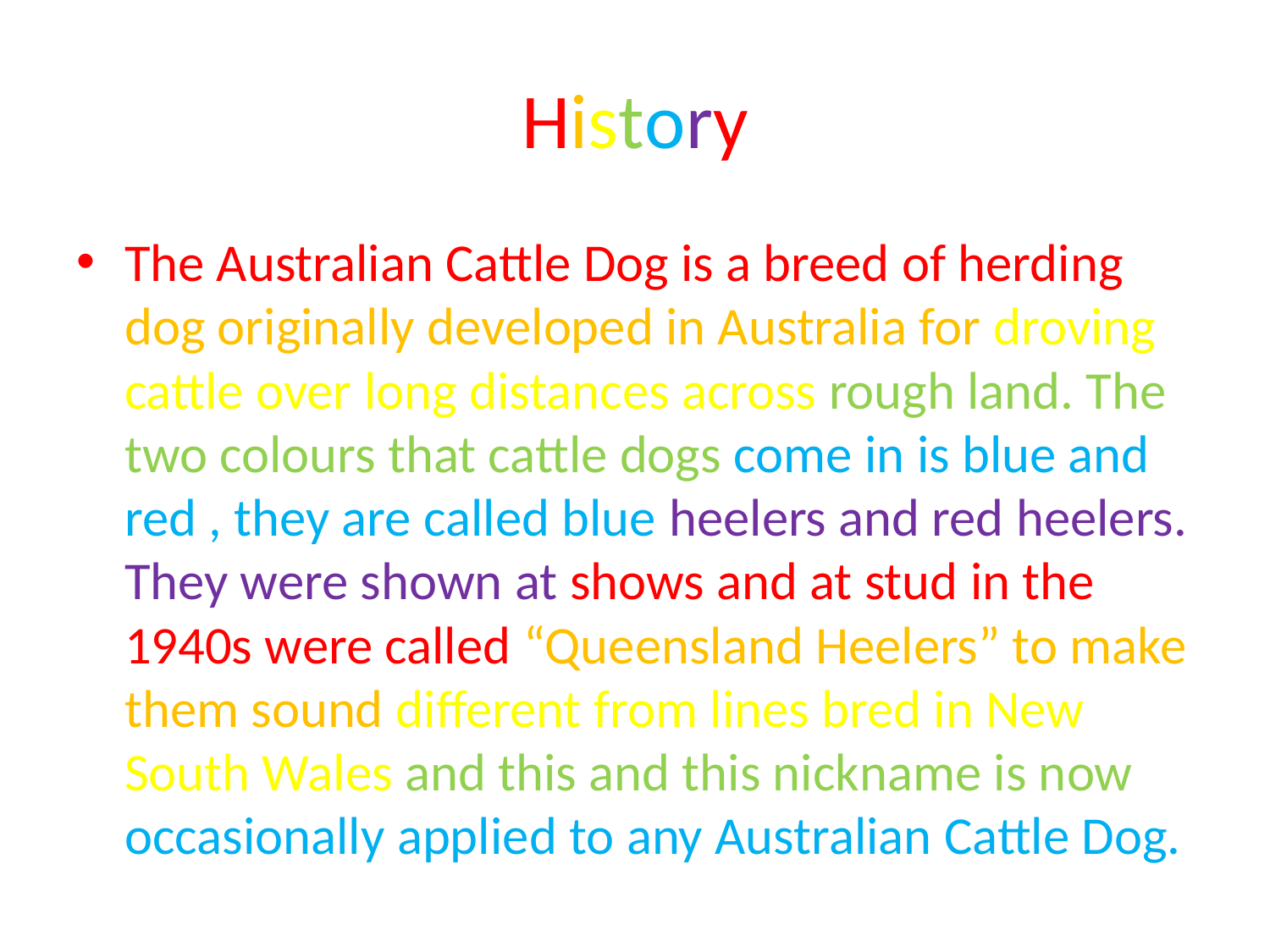

# History
The Australian Cattle Dog is a breed of herding dog originally developed in Australia for droving cattle over long distances across rough land. The two colours that cattle dogs come in is blue and red , they are called blue heelers and red heelers. They were shown at shows and at stud in the 1940s were called “Queensland Heelers” to make them sound different from lines bred in New South Wales and this and this nickname is now occasionally applied to any Australian Cattle Dog.